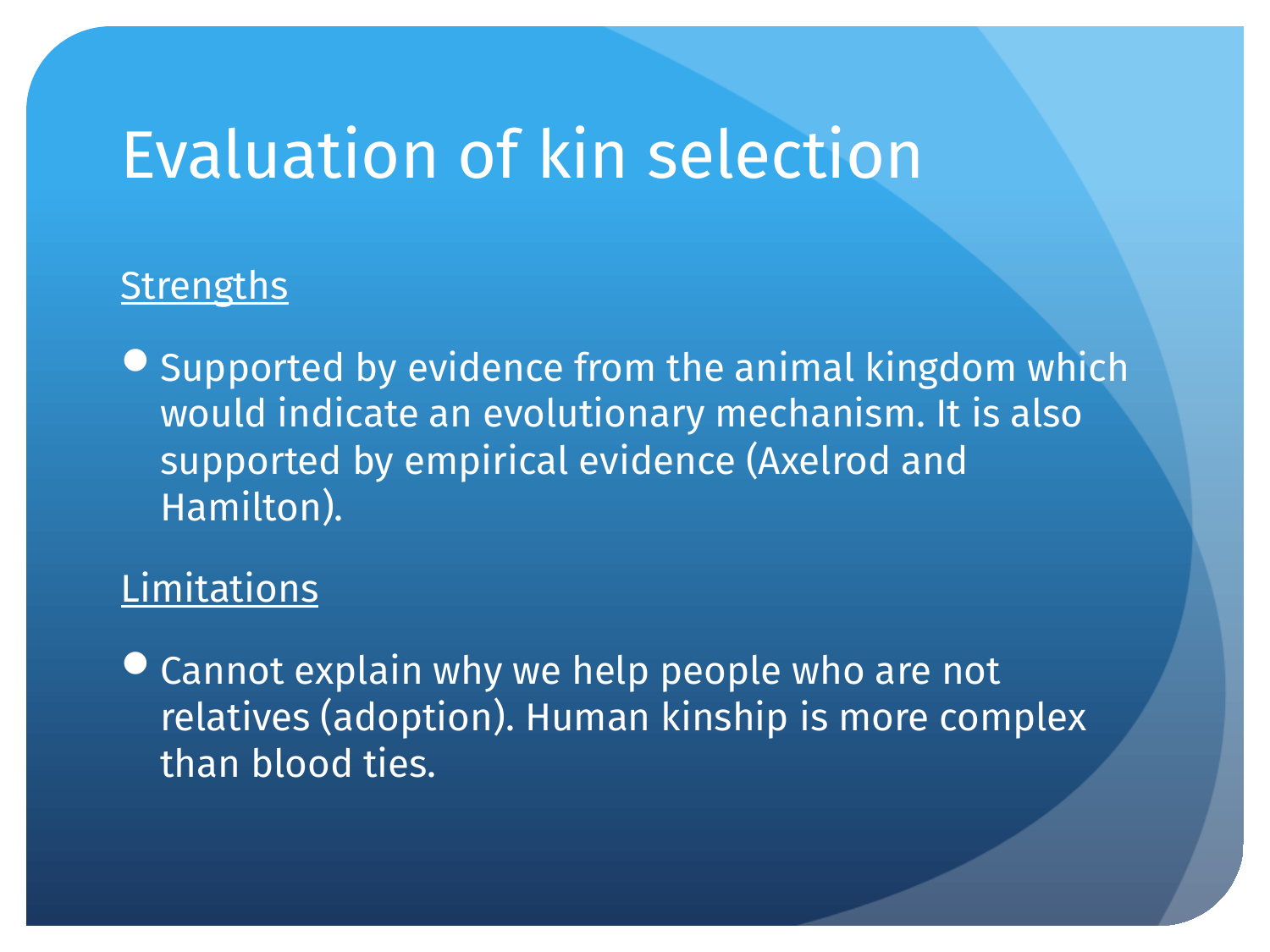

# Evaluation of kin selection
Strengths
Supported by evidence from the animal kingdom which would indicate an evolutionary mechanism. It is also supported by empirical evidence (Axelrod and Hamilton).
Limitations
Cannot explain why we help people who are not relatives (adoption). Human kinship is more complex than blood ties.